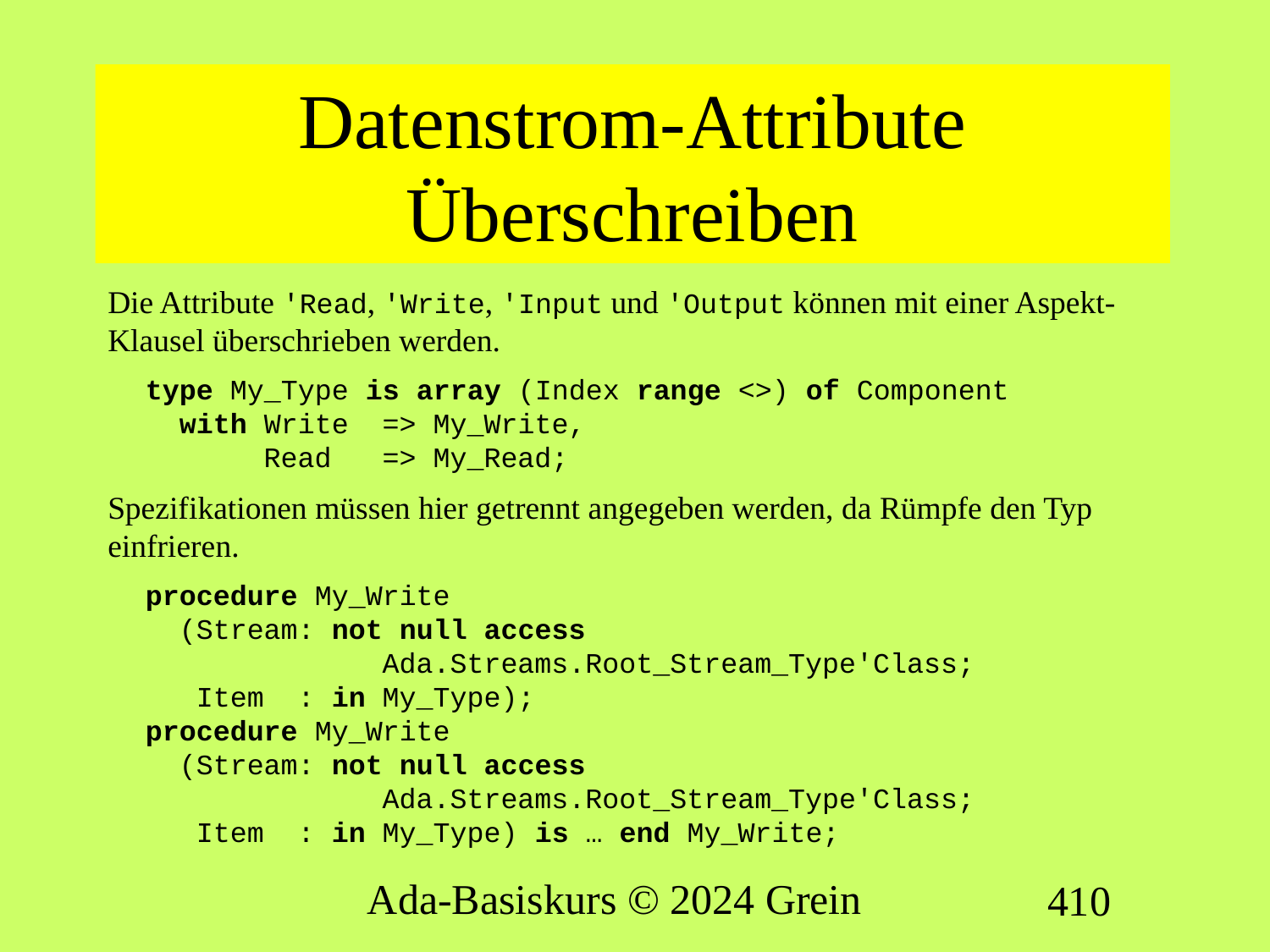

# Datenstrom-Attribute Überschreiben
Die Attribute 'Read, 'Write, 'Input und 'Output können mit einer Aspekt-Klausel überschrieben werden.
type My_Type is array (Index range <>) of Component
  with Write  => My_Write,
       Read   => My_Read;
Spezifikationen müssen hier getrennt angegeben werden, da Rümpfe den Typ einfrieren.
procedure My_Write
  (Stream: not null access
              Ada.Streams.Root_Stream_Type'Class;
   Item  : in My_Type);
procedure My_Write
  (Stream: not null access
              Ada.Streams.Root_Stream_Type'Class;
   Item  : in My_Type) is … end My_Write;
Ada-Basiskurs © 2024 Grein
410